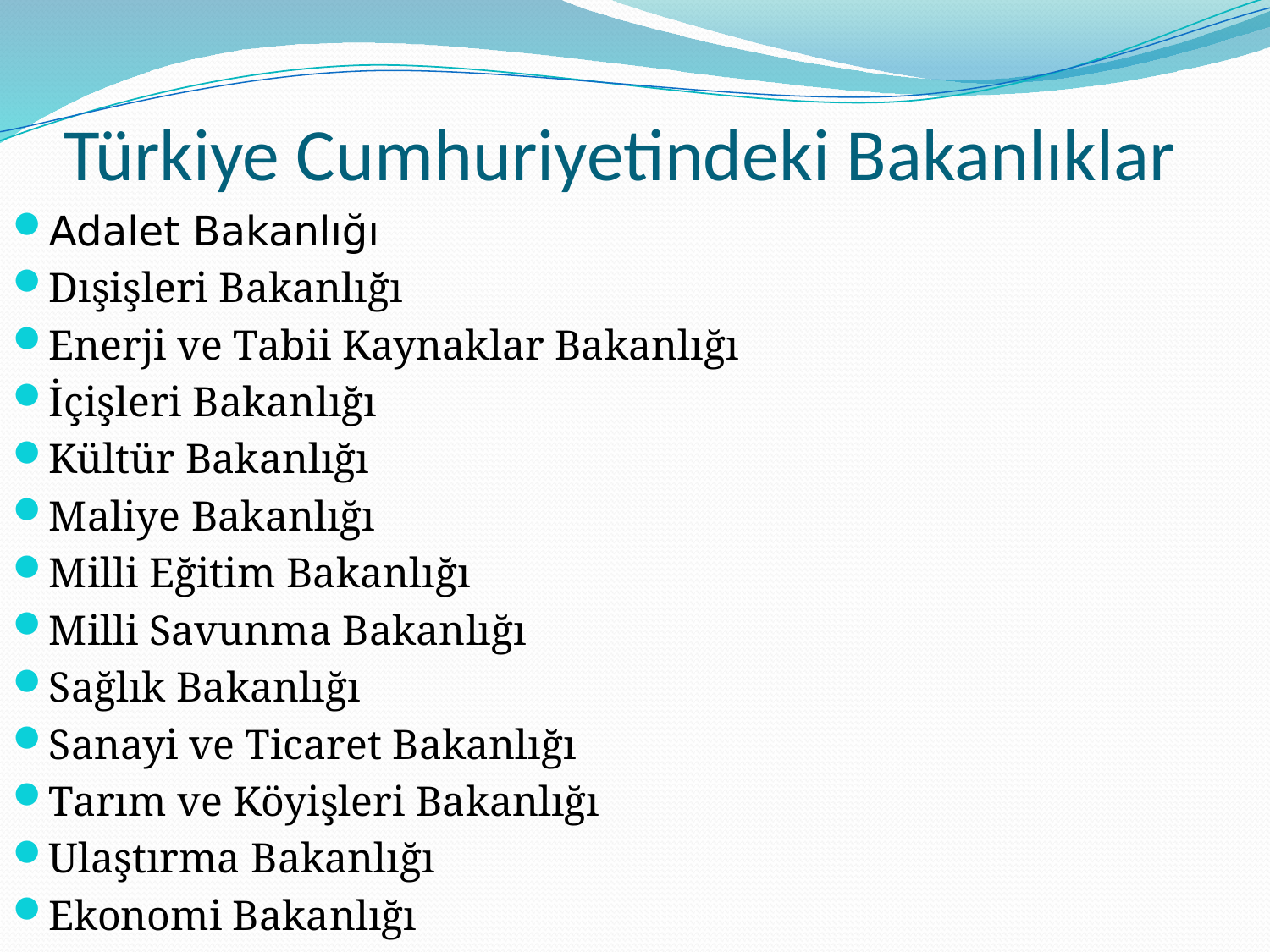

# Türkiye Cumhuriyetindeki Bakanlıklar
Adalet Bakanlığı
Dışişleri Bakanlığı
Enerji ve Tabii Kaynaklar Bakanlığı
İçişleri Bakanlığı
Kültür Bakanlığı
Maliye Bakanlığı
Milli Eğitim Bakanlığı
Milli Savunma Bakanlığı
Sağlık Bakanlığı
Sanayi ve Ticaret Bakanlığı
Tarım ve Köyişleri Bakanlığı
Ulaştırma Bakanlığı
Ekonomi Bakanlığı